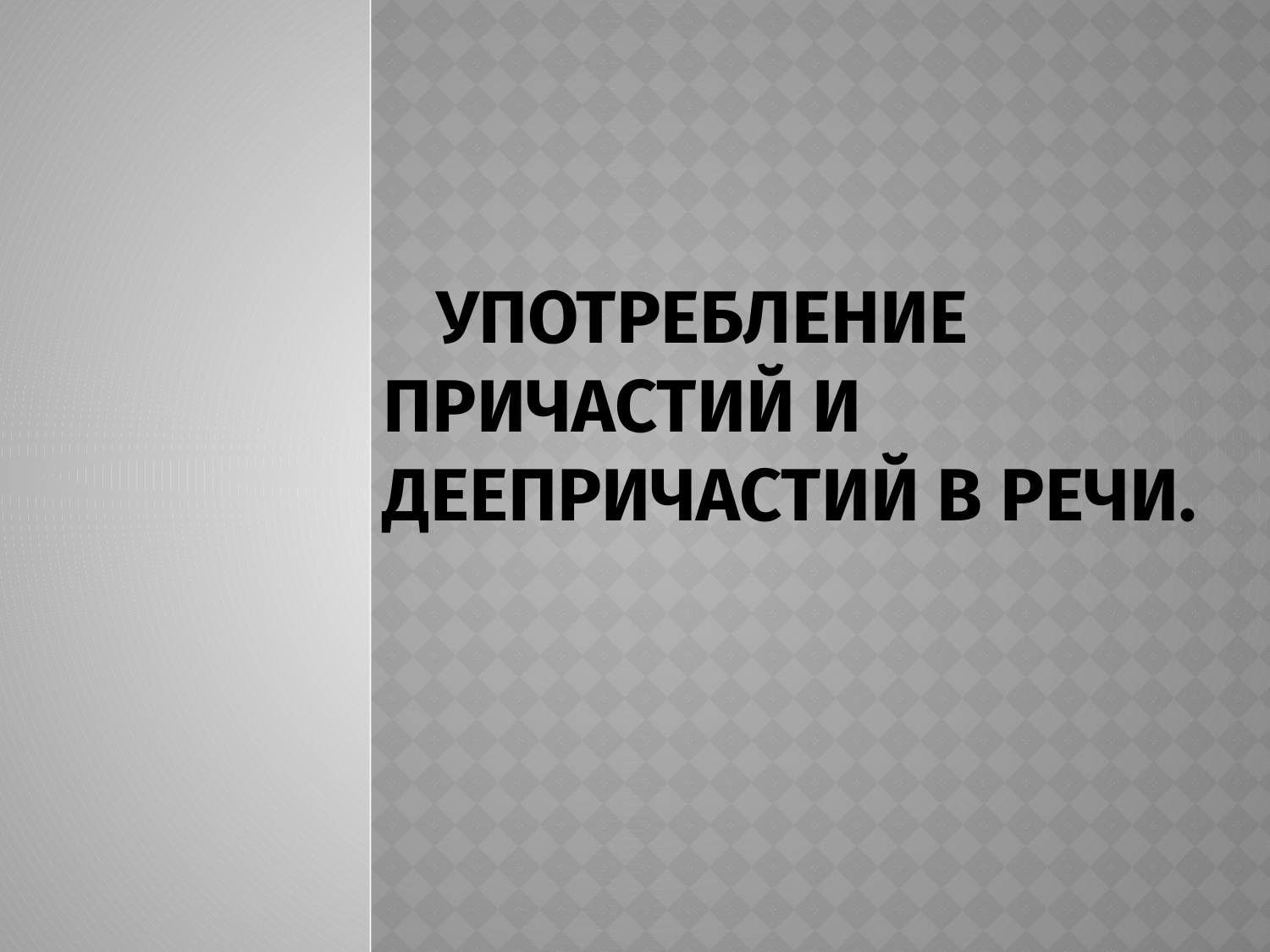

# Употребление         причастий и     деепричастий в речи.